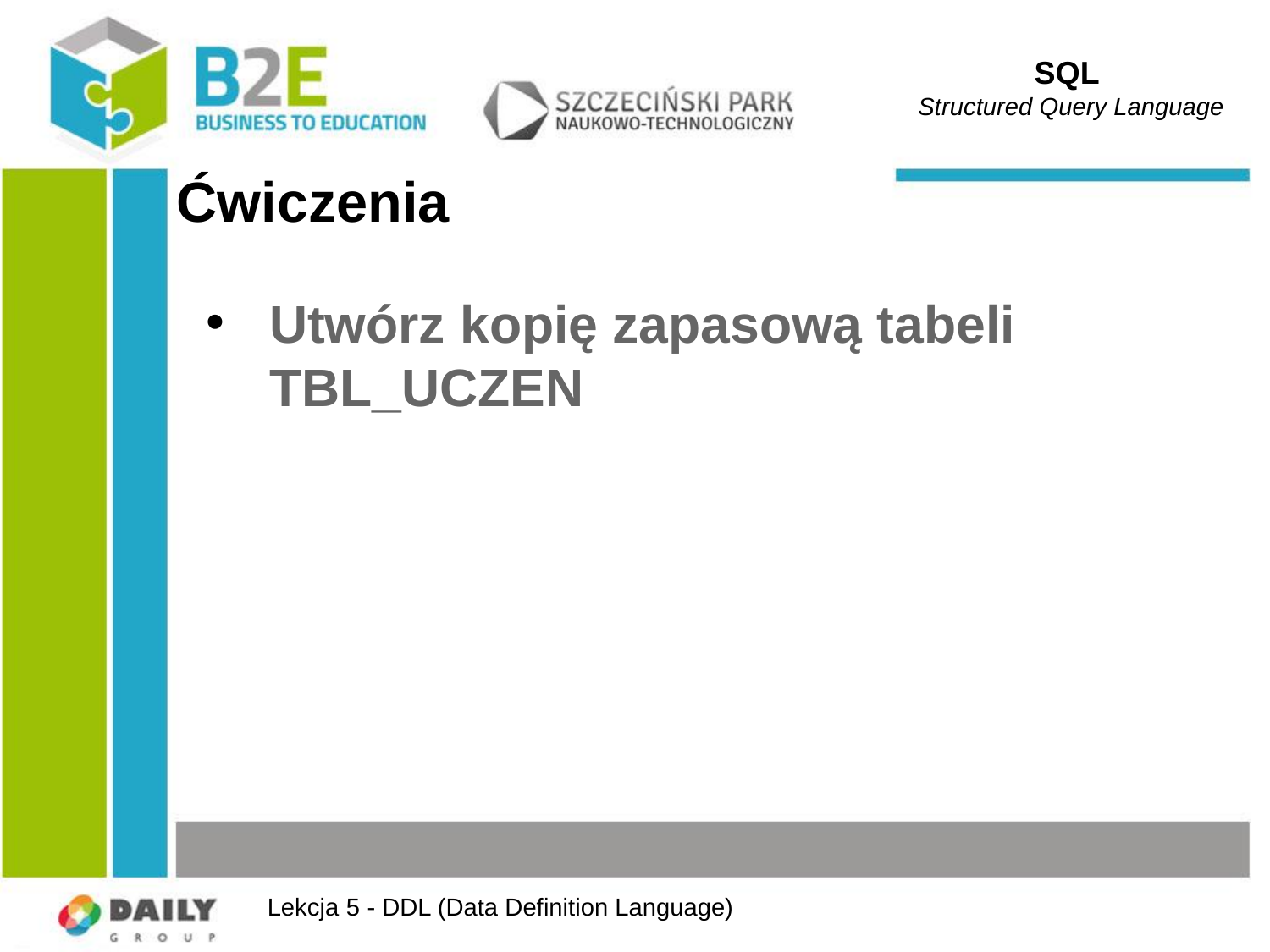

SQL
Structured Query Language
# Ćwiczenia
Utwórz kopię zapasową tabeli TBL_UCZEN
Lekcja 5 - DDL (Data Definition Language)